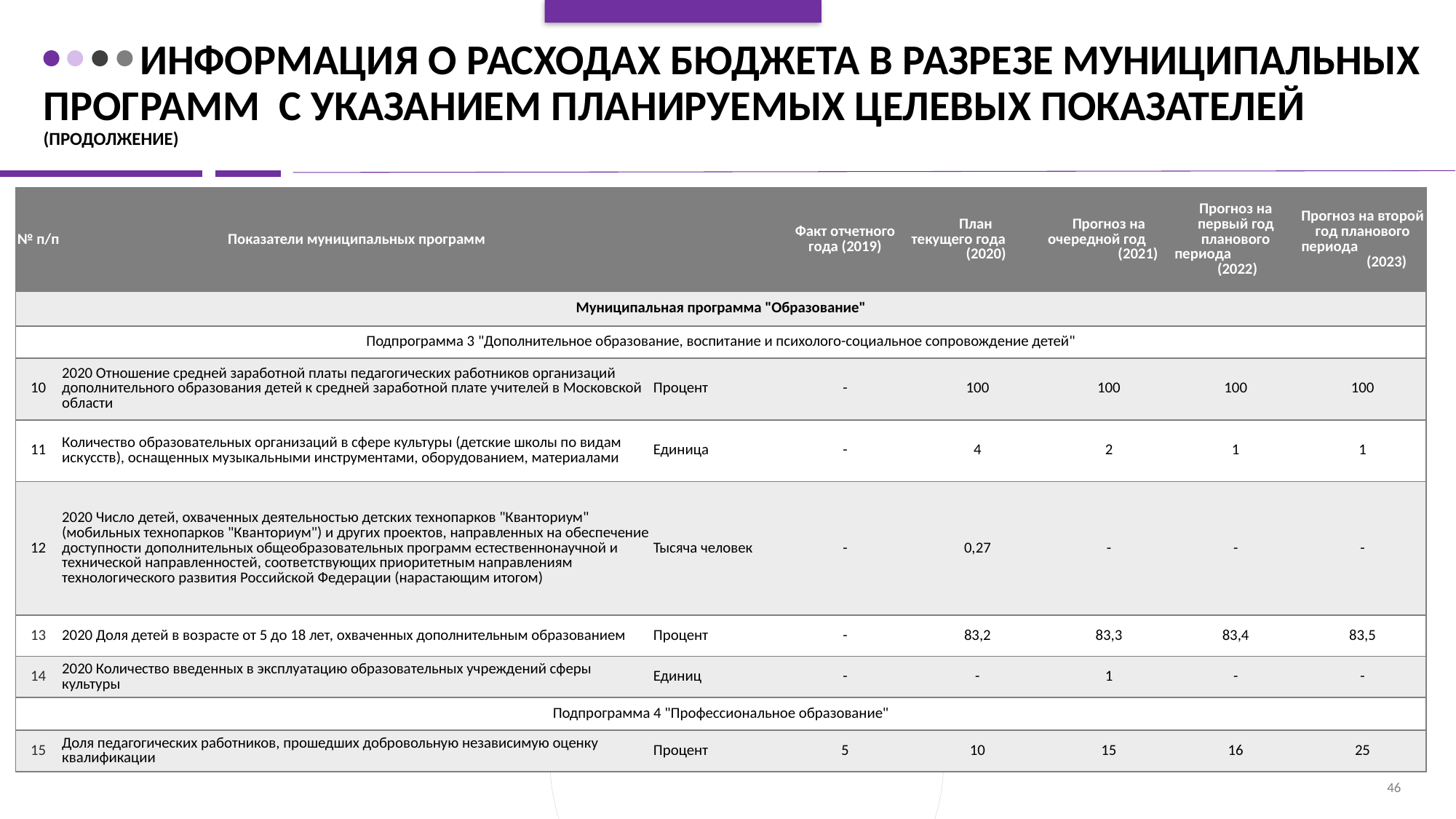

Информация о расходах бюджета в разрезе муниципальных программ  с указанием планируемых целевых показателей (продолжение)
| № п/п | Показатели муниципальных программ |  | Факт отчетного года (2019) | План текущего года (2020) | Прогноз на очередной год (2021) | Прогноз на первый год планового периода (2022) | Прогноз на второй год планового периода (2023) |
| --- | --- | --- | --- | --- | --- | --- | --- |
| Муниципальная программа "Образование" |  |  |  |  |  |  |  |
| Подпрограмма 3 "Дополнительное образование, воспитание и психолого-социальное сопровождение детей" |  |  |  |  |  |  |  |
| 10 | 2020 Отношение средней заработной платы педагогических работников организаций дополнительного образования детей к средней заработной плате учителей в Московской области | Процент | - | 100 | 100 | 100 | 100 |
| 11 | Количество образовательных организаций в сфере культуры (детские школы по видам искусств), оснащенных музыкальными инструментами, оборудованием, материалами | Единица | - | 4 | 2 | 1 | 1 |
| 12 | 2020 Число детей, охваченных деятельностью детских технопарков "Кванториум" (мобильных технопарков "Кванториум") и других проектов, направленных на обеспечение доступности дополнительных общеобразовательных программ естественнонаучной и технической направленностей, соответствующих приоритетным направлениям технологического развития Российской Федерации (нарастающим итогом) | Тысяча человек | - | 0,27 | - | - | - |
| 13 | 2020 Доля детей в возрасте от 5 до 18 лет, охваченных дополнительным образованием | Процент | - | 83,2 | 83,3 | 83,4 | 83,5 |
| 14 | 2020 Количество введенных в эксплуатацию образовательных учреждений сферы культуры | Единиц | - | - | 1 | - | - |
| Подпрограмма 4 "Профессиональное образование" |  |  |  |  |  |  |  |
| 15 | Доля педагогических работников, прошедших добровольную независимую оценку квалификации | Процент | 5 | 10 | 15 | 16 | 25 |
46